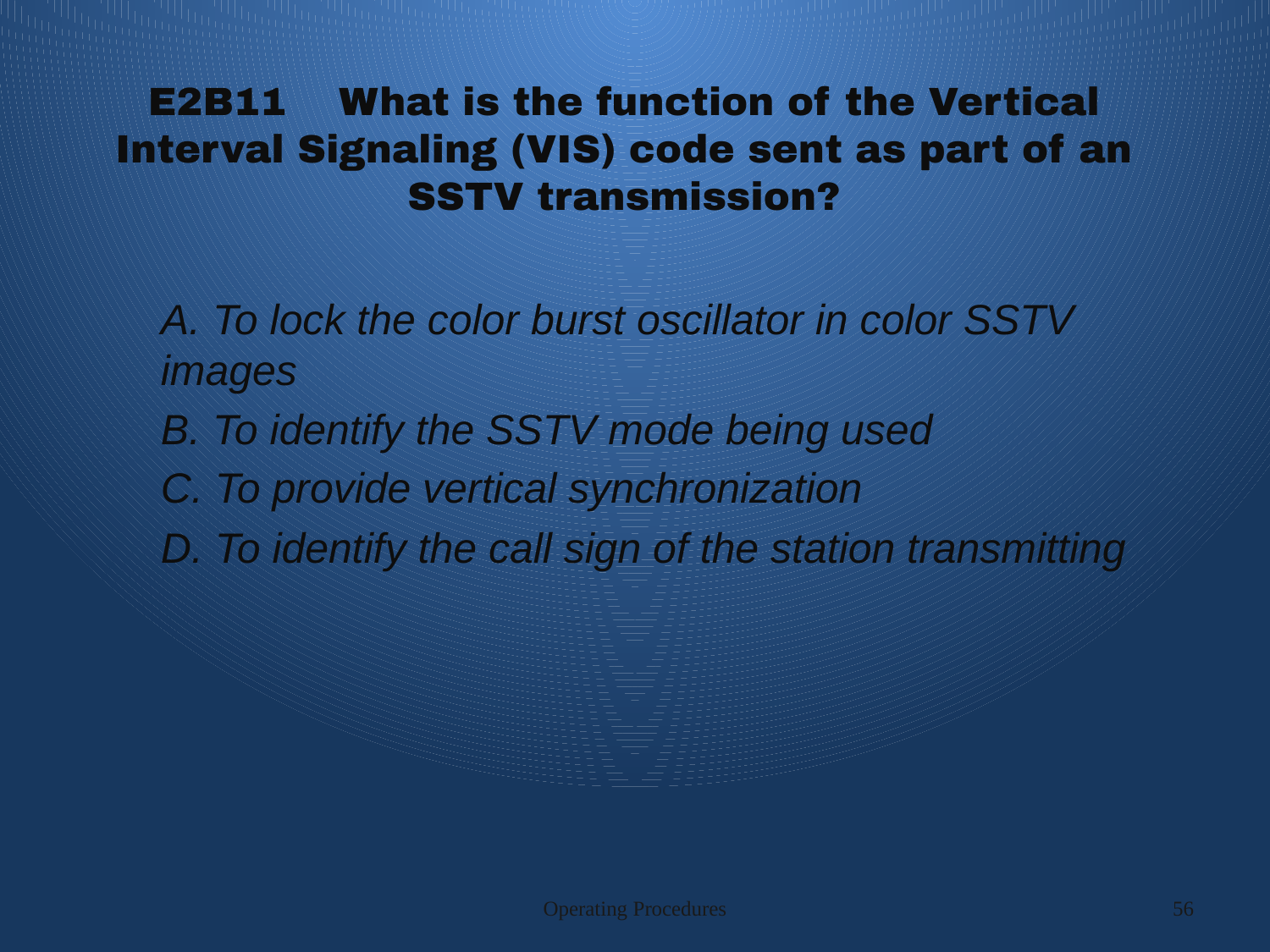

# E2B11    What is the function of the Vertical Interval Signaling (VIS) code sent as part of an SSTV transmission?
A. To lock the color burst oscillator in color SSTV images
B. To identify the SSTV mode being used
C. To provide vertical synchronization
D. To identify the call sign of the station transmitting
Operating Procedures
56